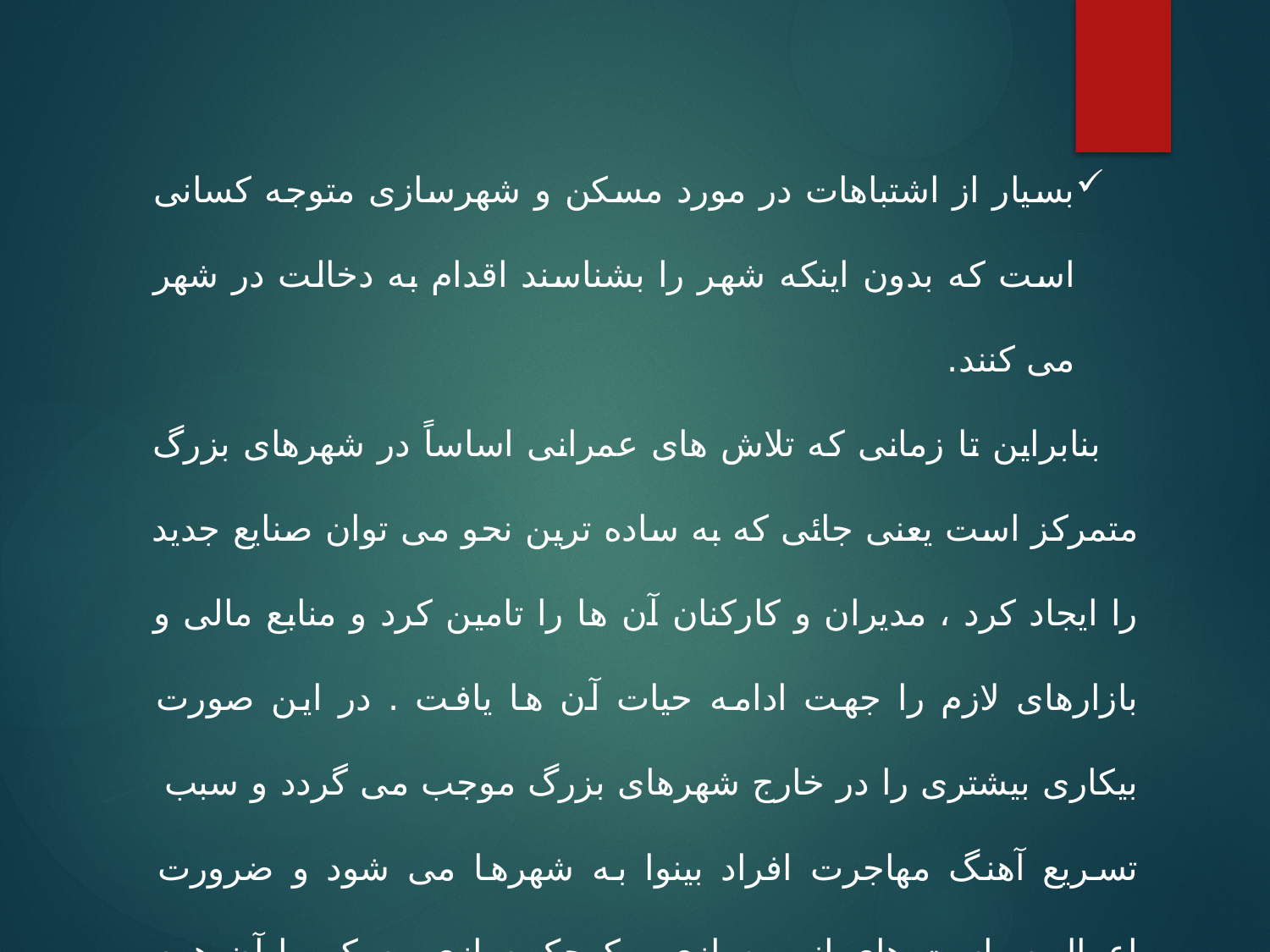

بسیار از اشتباهات در مورد مسکن و شهرسازی متوجه کسانی است که بدون اینکه شهر را بشناسند اقدام به دخالت در شهر می کنند.
   بنابراین تا زمانی که تلاش های عمرانی اساساً در شهرهای بزرگ متمرکز است یعنی جائی که به ساده ترین نحو می توان صنایع جدید را ایجاد کرد ، مدیران و کارکنان آن ها را تامین کرد و منابع مالی و بازارهای لازم را جهت ادامه حیات آن ها یافت . در این صورت بیکاری بیشتری را در خارج شهرهای بزرگ موجب می گردد و سبب  تسریع آهنگ مهاجرت افراد بینوا به شهرها می شود و ضرورت اعمال سیاست های انبوه سازی و کوچک سازی مسکن با آن همه آثار زیانبار تداوم یافته تشدید می گردد .